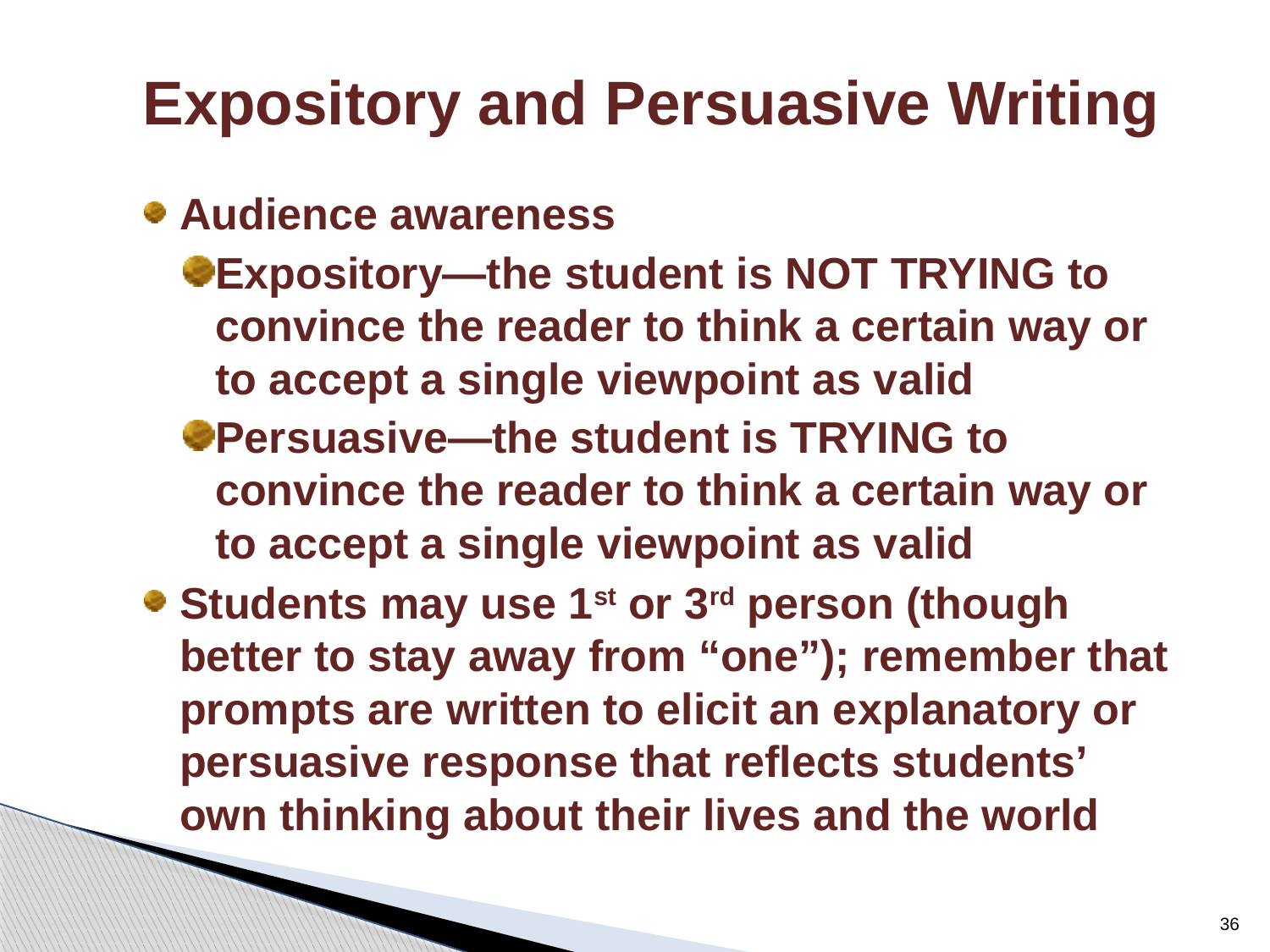

# Expository and Persuasive Writing
Audience awareness
Expository—the student is NOT TRYING to convince the reader to think a certain way or to accept a single viewpoint as valid
Persuasive—the student is TRYING to convince the reader to think a certain way or to accept a single viewpoint as valid
Students may use 1st or 3rd person (though better to stay away from “one”); remember that prompts are written to elicit an explanatory or persuasive response that reflects students’ own thinking about their lives and the world

36